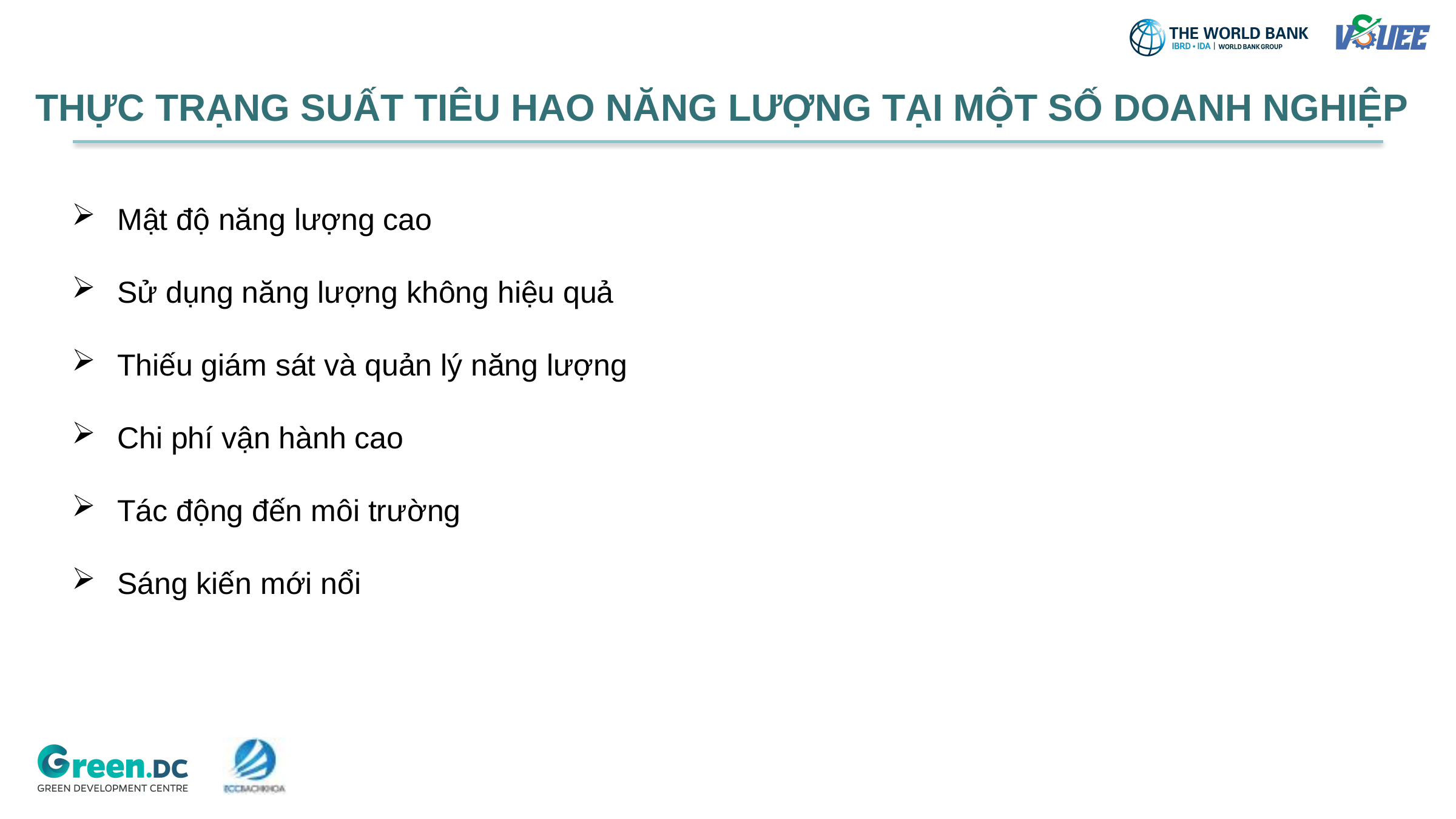

THỰC TRẠNG SUẤT TIÊU HAO NĂNG LƯỢNG TẠI MỘT SỐ DOANH NGHIỆP
Mật độ năng lượng cao
Sử dụng năng lượng không hiệu quả
Thiếu giám sát và quản lý năng lượng
Chi phí vận hành cao
Tác động đến môi trường
Sáng kiến ​​mới nổi